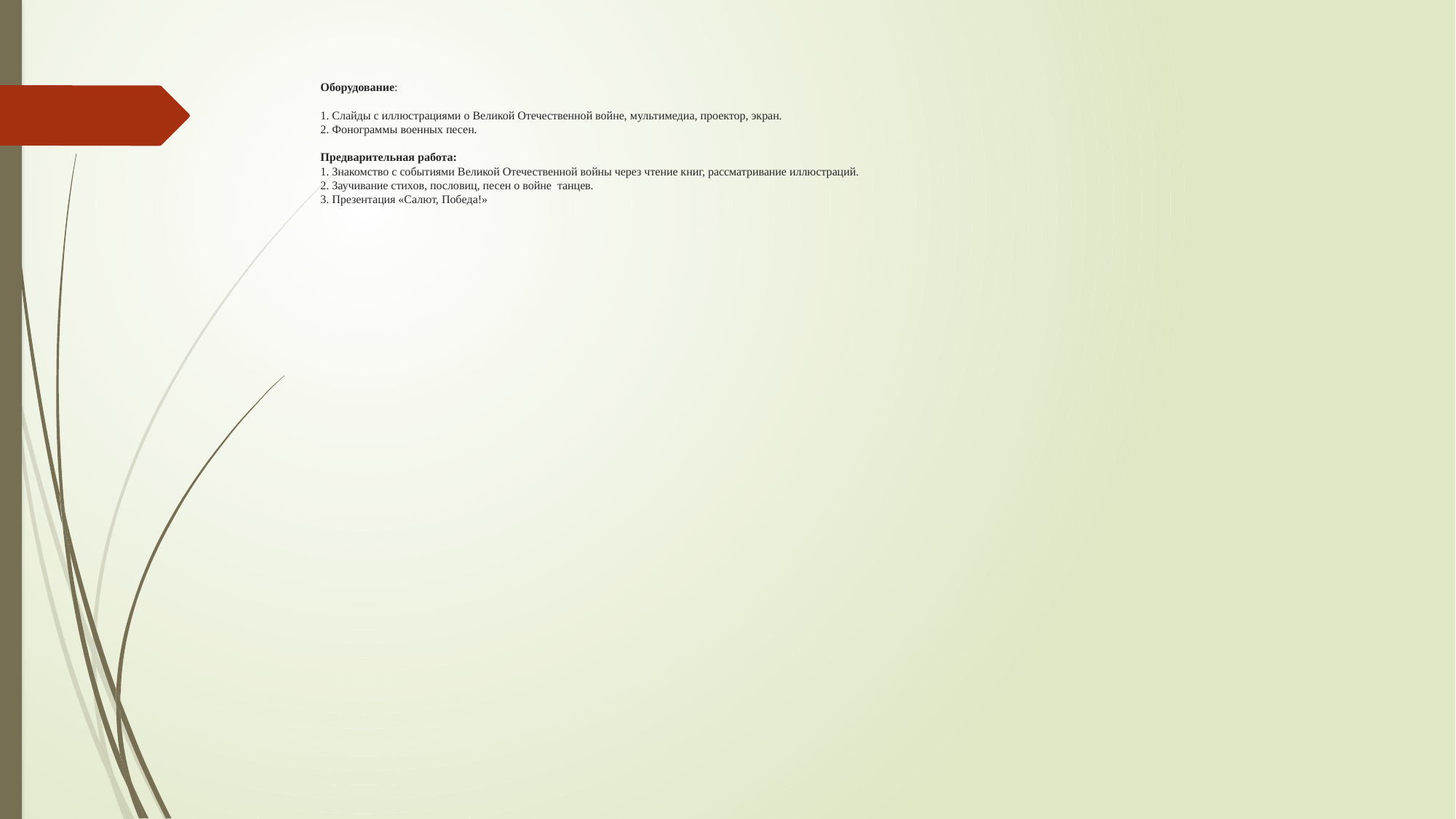

# Оборудование: 1. Слайды с иллюстрациями о Великой Отечественной войне, мультимедиа, проектор, экран. 2. Фонограммы военных песен. Предварительная работа: 1. Знакомство с событиями Великой Отечественной войны через чтение книг, рассматривание иллюстраций. 2. Заучивание стихов, пословиц, песен о войне  танцев. 3. Презентация «Салют, Победа!»